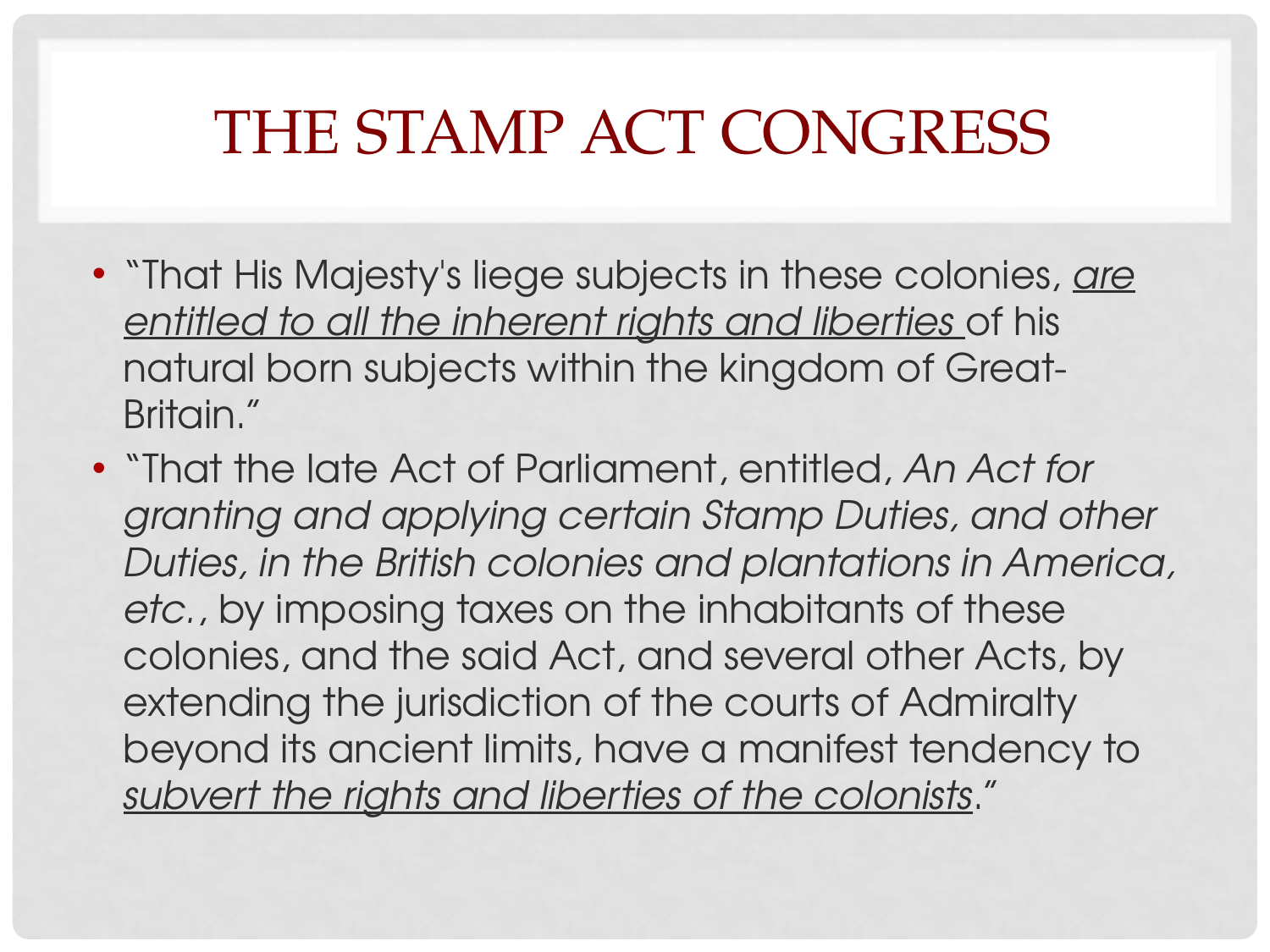

# The Stamp Act Congress
“That His Majesty's liege subjects in these colonies, are entitled to all the inherent rights and liberties of his natural born subjects within the kingdom of Great-Britain.”
“That the late Act of Parliament, entitled, An Act for granting and applying certain Stamp Duties, and other Duties, in the British colonies and plantations in America, etc., by imposing taxes on the inhabitants of these colonies, and the said Act, and several other Acts, by extending the jurisdiction of the courts of Admiralty beyond its ancient limits, have a manifest tendency to subvert the rights and liberties of the colonists.”